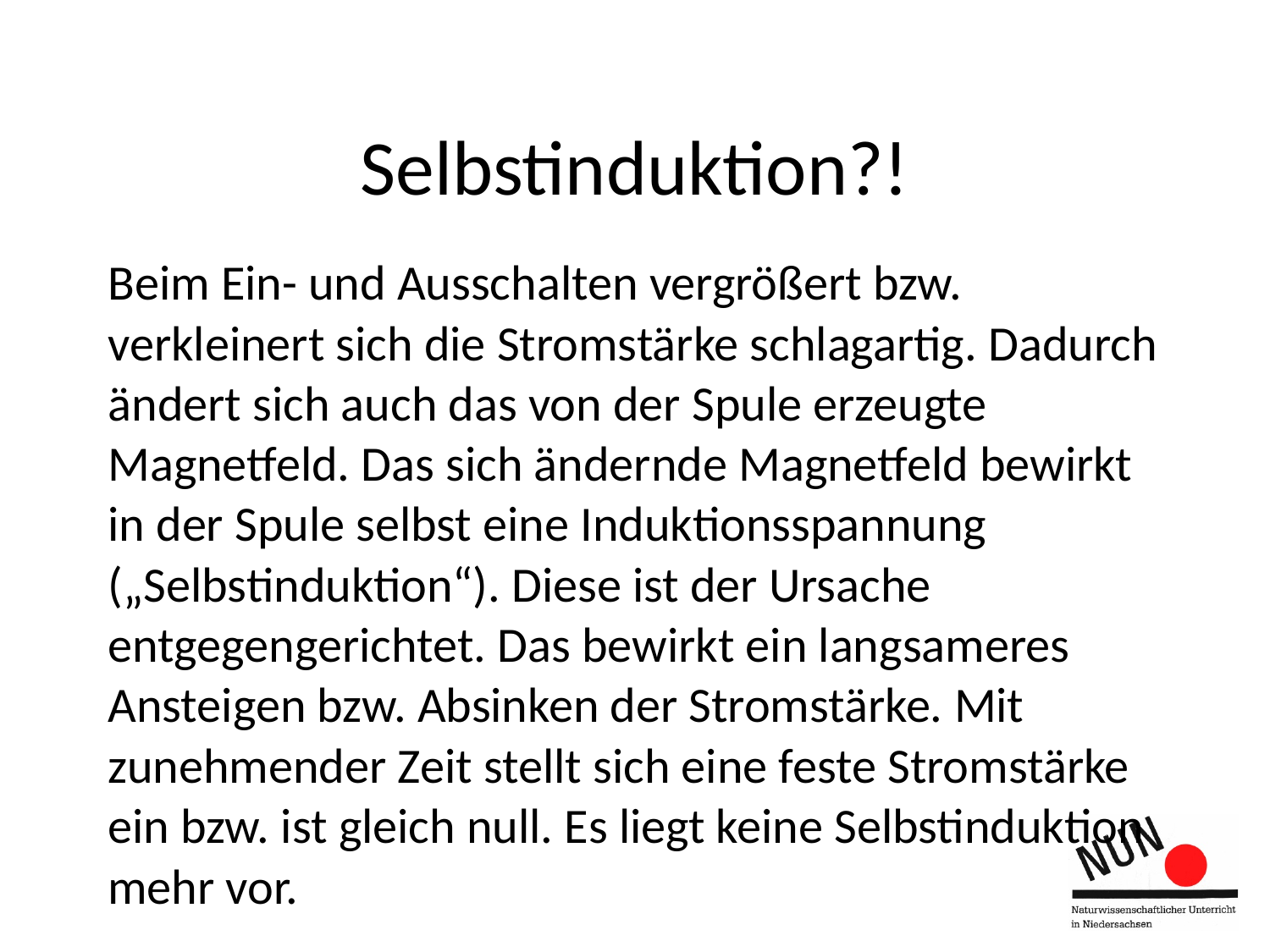

# Selbstinduktion?!
Beim Ein- und Ausschalten vergrößert bzw. verkleinert sich die Stromstärke schlagartig. Dadurch ändert sich auch das von der Spule erzeugte Magnetfeld. Das sich ändernde Magnetfeld bewirkt in der Spule selbst eine Induktionsspannung („Selbstinduktion“). Diese ist der Ursache entgegengerichtet. Das bewirkt ein langsameres Ansteigen bzw. Absinken der Stromstärke. Mit zunehmender Zeit stellt sich eine feste Stromstärke ein bzw. ist gleich null. Es liegt keine Selbstinduktion mehr vor.